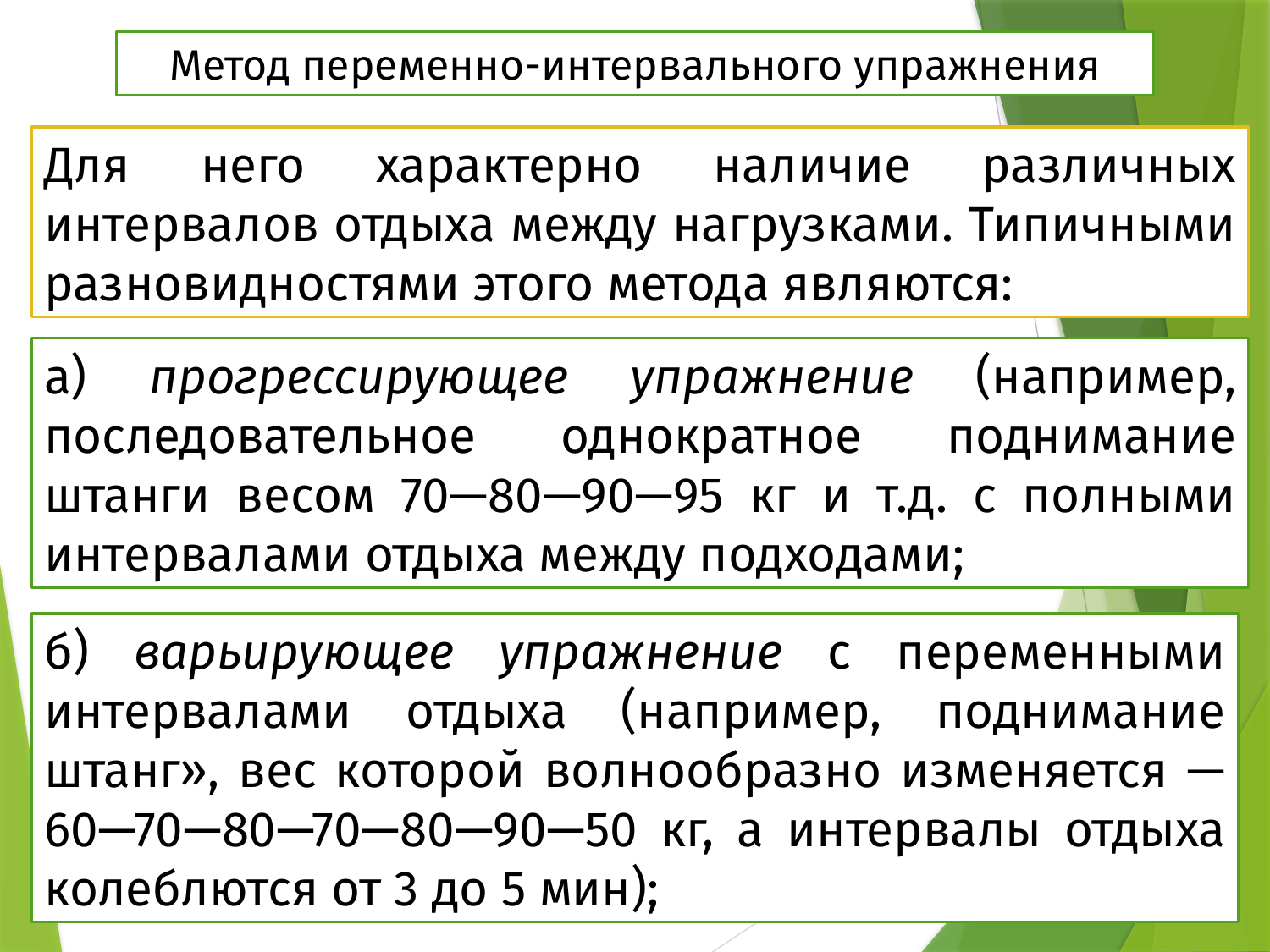

Метод переменно-интервального упражнения
Для него характерно наличие различных интервалов отдыха между нагрузками. Типичными разновидностями этого метода являются:
а) прогрессирующее упражнение (например, последовательное однократное поднимание штанги весом 70—80—90—95 кг и т.д. с полными интервалами отдыха между подходами;
б) варьирующее упражнение с переменными интервалами отдыха (например, поднимание штанг», вес которой волнообразно изменяется — 60—70—80—70—80—90—50 кг, а интервалы отдыха колеблются от 3 до 5 мин);